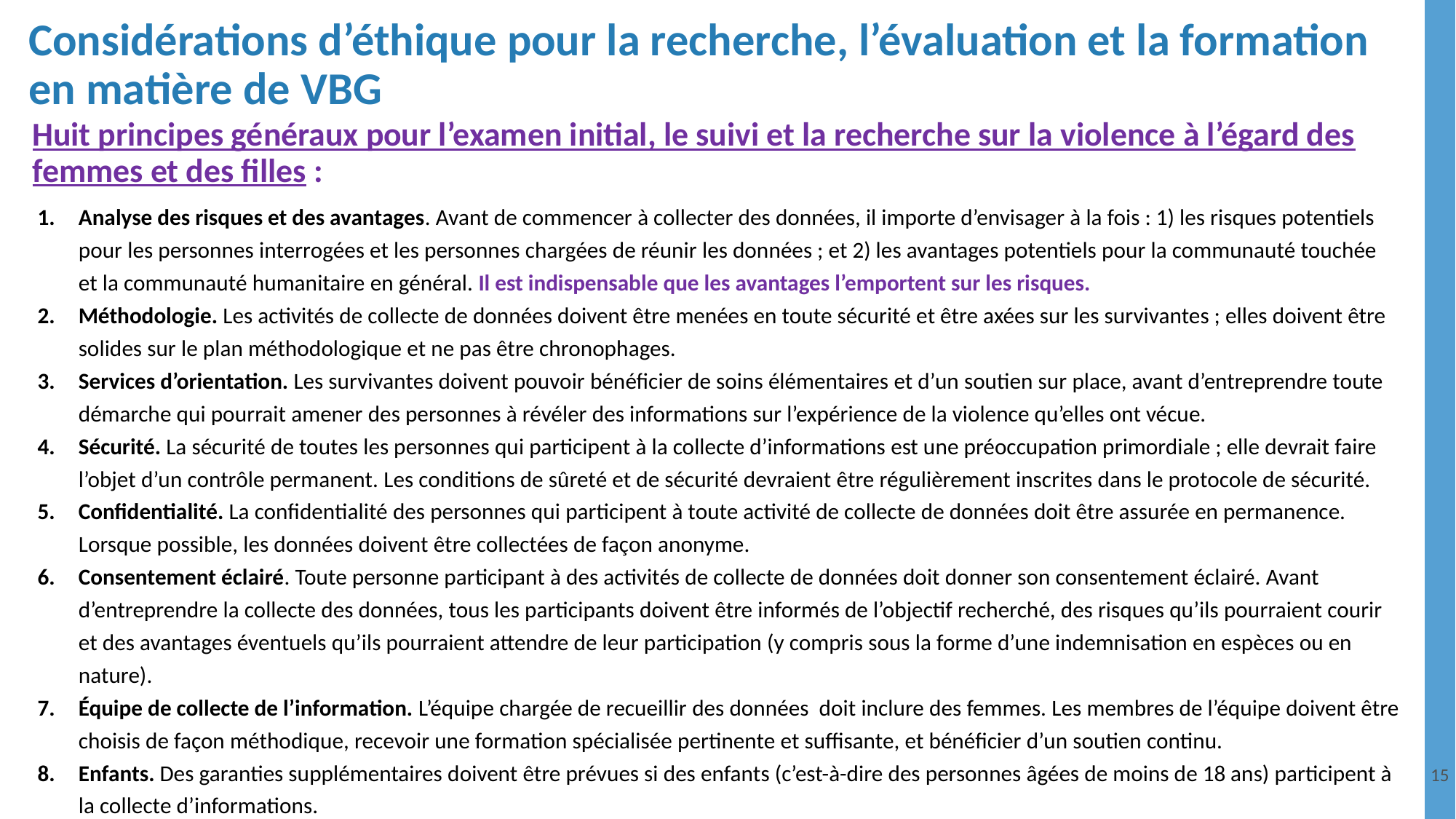

Considérations d’éthique pour la recherche, l’évaluation et la formation en matière de VBG
Huit principes généraux pour l’examen initial, le suivi et la recherche sur la violence à l’égard des femmes et des filles :
Analyse des risques et des avantages. Avant de commencer à collecter des données, il importe d’envisager à la fois : 1) les risques potentiels pour les personnes interrogées et les personnes chargées de réunir les données ; et 2) les avantages potentiels pour la communauté touchée et la communauté humanitaire en général. Il est indispensable que les avantages l’emportent sur les risques.
Méthodologie. Les activités de collecte de données doivent être menées en toute sécurité et être axées sur les survivantes ; elles doivent être solides sur le plan méthodologique et ne pas être chronophages.
Services d’orientation. Les survivantes doivent pouvoir bénéficier de soins élémentaires et d’un soutien sur place, avant d’entreprendre toute démarche qui pourrait amener des personnes à révéler des informations sur l’expérience de la violence qu’elles ont vécue.
Sécurité. La sécurité de toutes les personnes qui participent à la collecte d’informations est une préoccupation primordiale ; elle devrait faire l’objet d’un contrôle permanent. Les conditions de sûreté et de sécurité devraient être régulièrement inscrites dans le protocole de sécurité.
Confidentialité. La confidentialité des personnes qui participent à toute activité de collecte de données doit être assurée en permanence. Lorsque possible, les données doivent être collectées de façon anonyme.
Consentement éclairé. Toute personne participant à des activités de collecte de données doit donner son consentement éclairé. Avant d’entreprendre la collecte des données, tous les participants doivent être informés de l’objectif recherché, des risques qu’ils pourraient courir et des avantages éventuels qu’ils pourraient attendre de leur participation (y compris sous la forme d’une indemnisation en espèces ou en nature).
Équipe de collecte de l’information. L’équipe chargée de recueillir des données  doit inclure des femmes. Les membres de l’équipe doivent être choisis de façon méthodique, recevoir une formation spécialisée pertinente et suffisante, et bénéficier d’un soutien continu.
Enfants. Des garanties supplémentaires doivent être prévues si des enfants (c’est-à-dire des personnes âgées de moins de 18 ans) participent à la collecte d’informations.